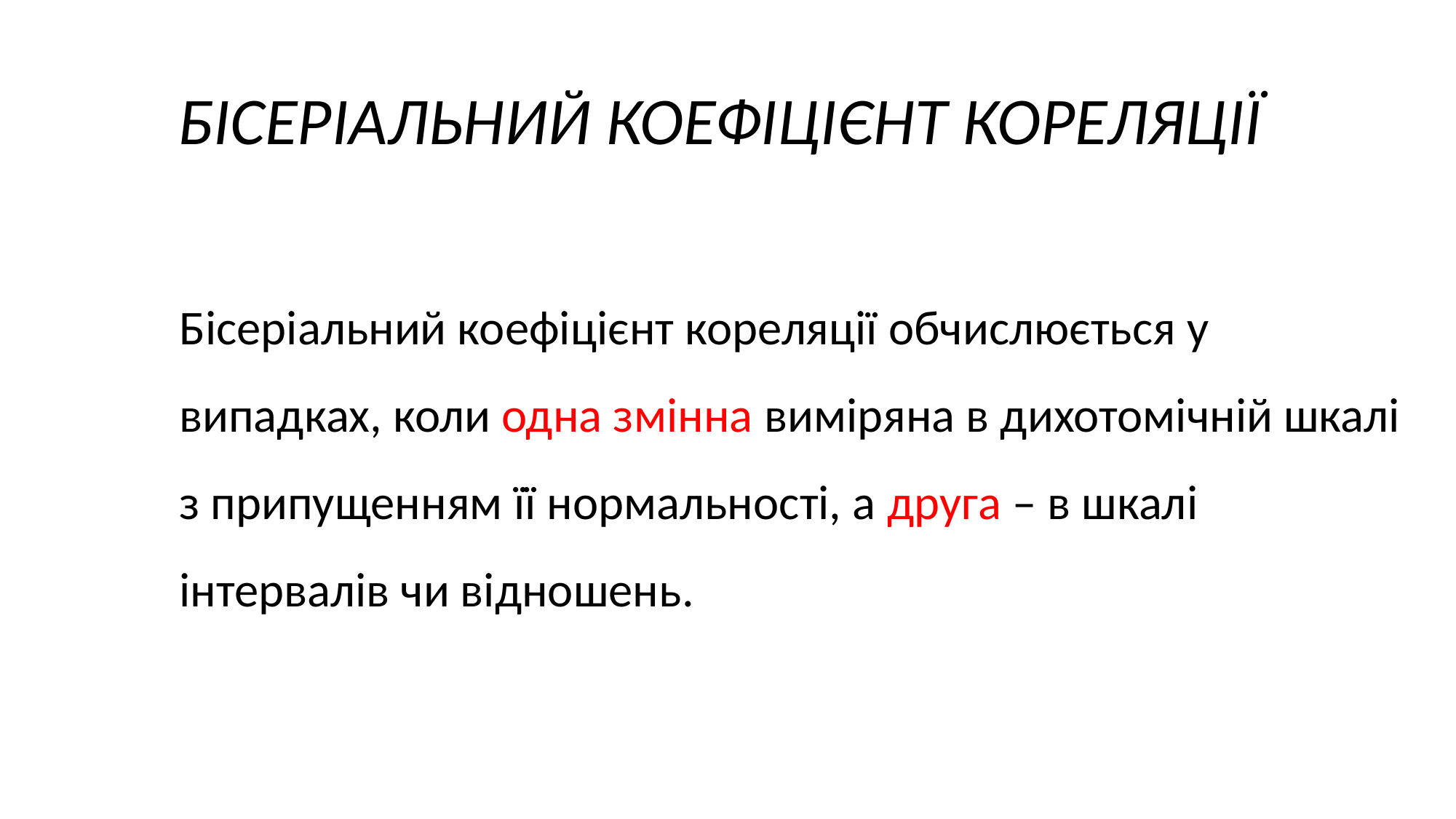

# БІСЕРІАЛЬНИЙ КОЕФІЦІЄНТ КОРЕЛЯЦІЇ
Бісеріальний коефіцієнт кореляції обчислюється у випадках, коли одна змінна виміряна в дихотомічній шкалі з припущенням її нормальності, а друга – в шкалі інтервалів чи відношень.